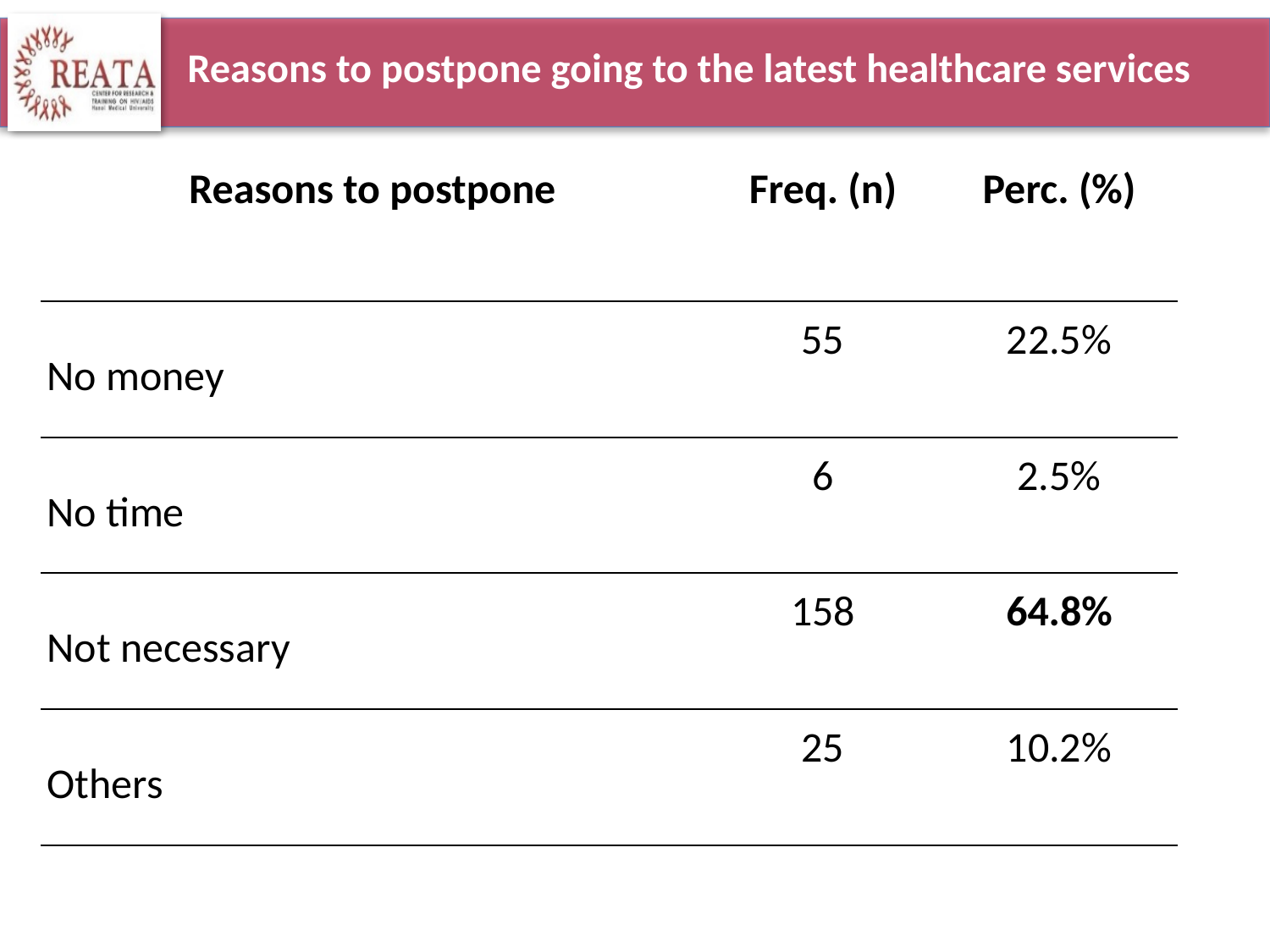

# Reasons to postpone going to the latest healthcare services
| Reasons to postpone | Freq. (n) | Perc. (%) |
| --- | --- | --- |
| No money | 55 | 22.5% |
| No time | 6 | 2.5% |
| Not necessary | 158 | 64.8% |
| Others | 25 | 10.2% |